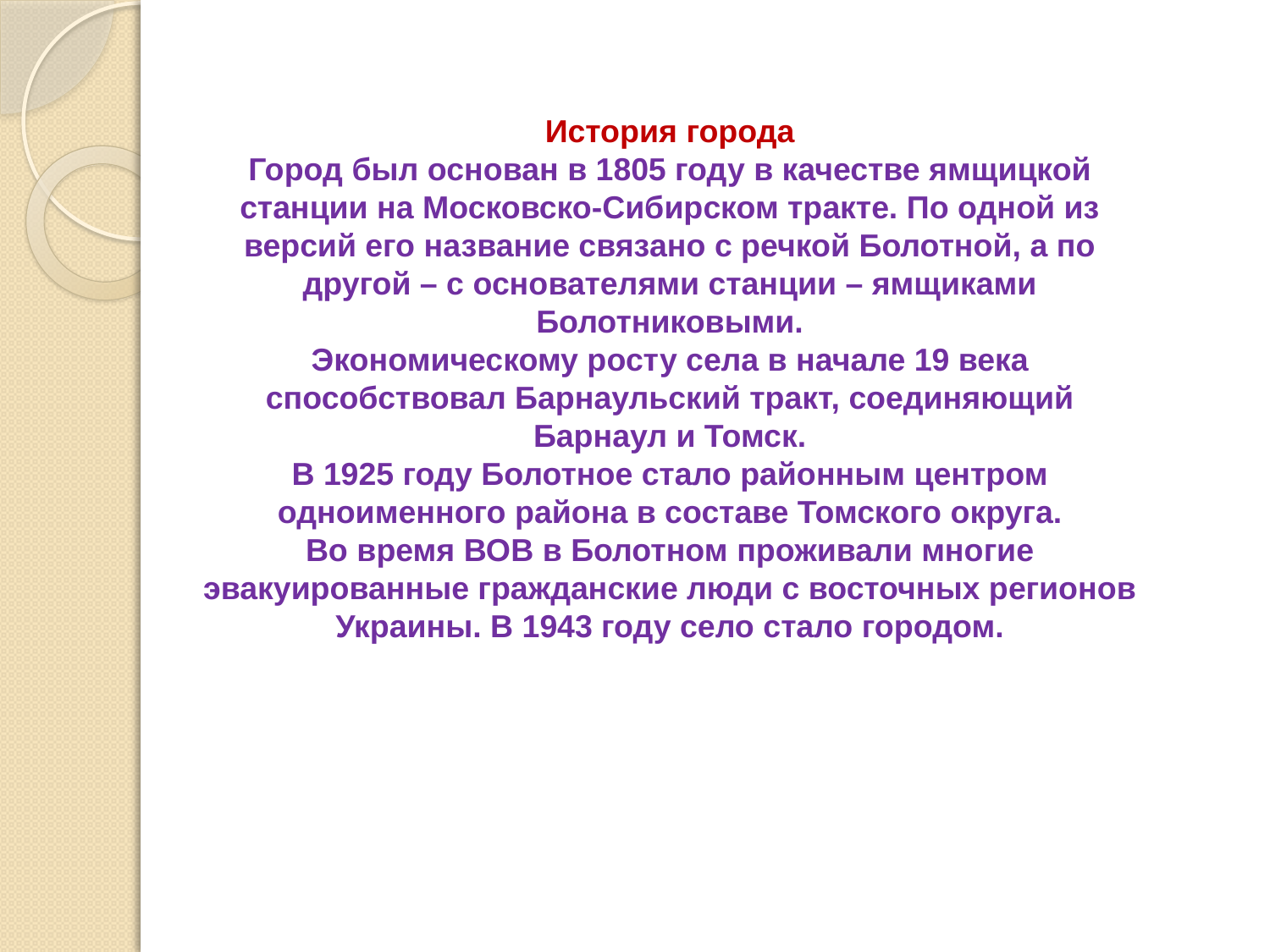

История города
Город был основан в 1805 году в качестве ямщицкой станции на Московско-Сибирском тракте. По одной из версий его название связано с речкой Болотной, а по другой – с основателями станции – ямщиками Болотниковыми.
Экономическому росту села в начале 19 века способствовал Барнаульский тракт, соединяющий Барнаул и Томск.
В 1925 году Болотное стало районным центром одноименного района в составе Томского округа.
Во время ВОВ в Болотном проживали многие эвакуированные гражданские люди с восточных регионов Украины. В 1943 году село стало городом.